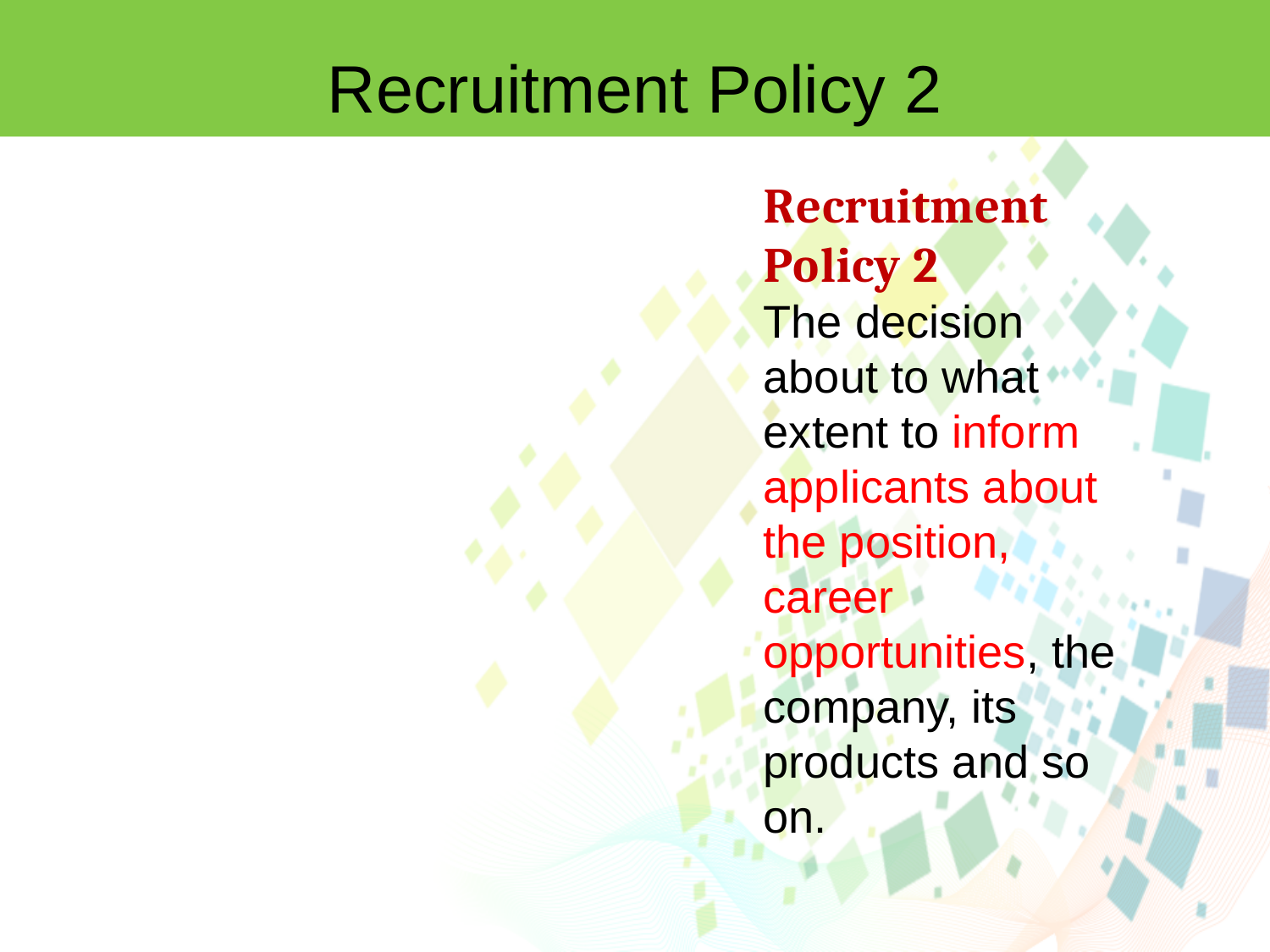

Recruitment Policy 2
Recruitment Policy 2
The decision about to what extent to inform applicants about the position, career opportunities, the company, its products and so on.